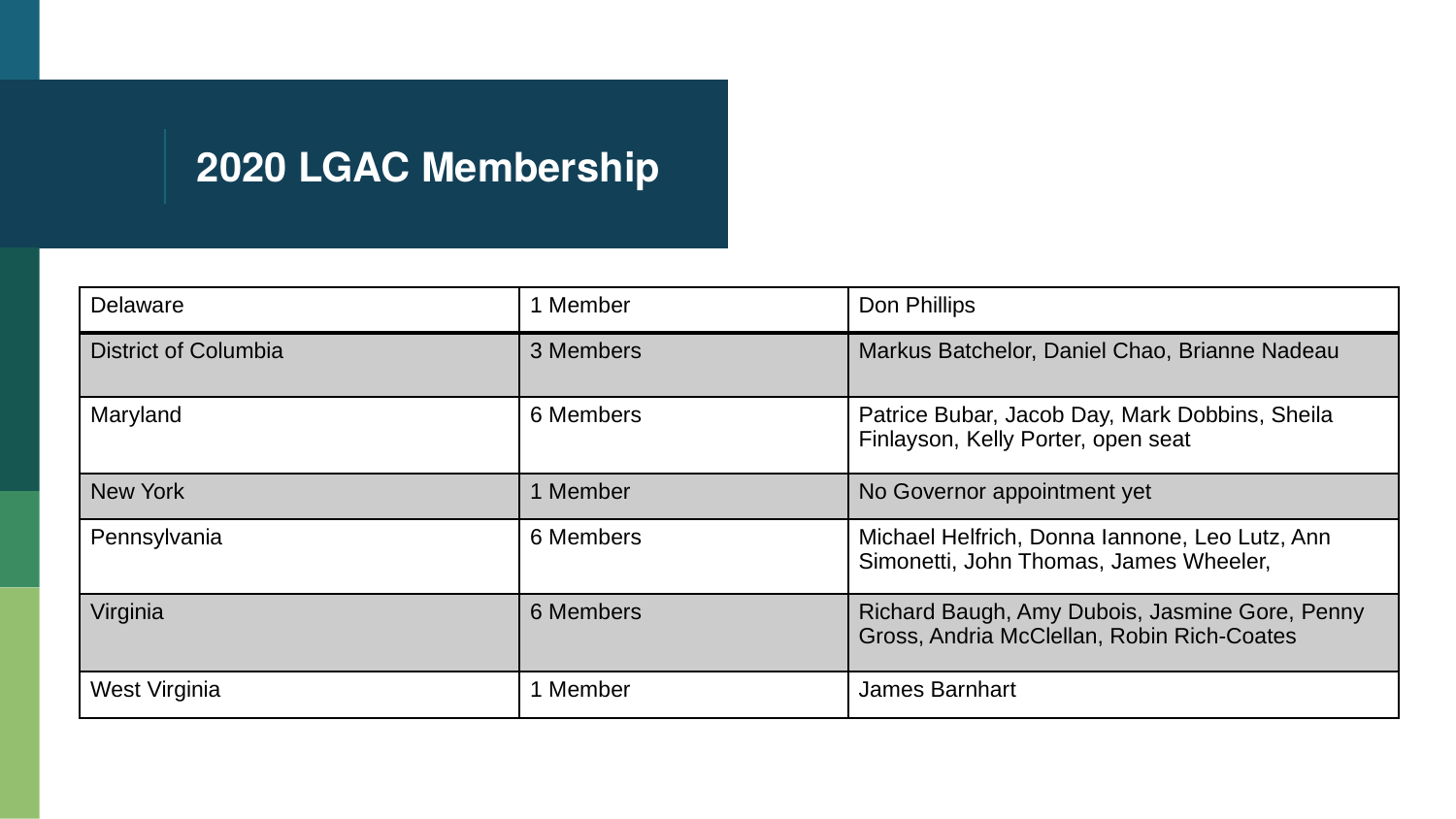

# 2020 LGAC Membership
| Delaware | 1 Member | Don Phillips |
| --- | --- | --- |
| District of Columbia | 3 Members | Markus Batchelor, Daniel Chao, Brianne Nadeau |
| Maryland | 6 Members | Patrice Bubar, Jacob Day, Mark Dobbins, Sheila Finlayson, Kelly Porter, open seat |
| New York | 1 Member | No Governor appointment yet |
| Pennsylvania | 6 Members | Michael Helfrich, Donna Iannone, Leo Lutz, Ann Simonetti, John Thomas, James Wheeler, |
| Virginia | 6 Members | Richard Baugh, Amy Dubois, Jasmine Gore, Penny Gross, Andria McClellan, Robin Rich-Coates |
| West Virginia | 1 Member | James Barnhart |